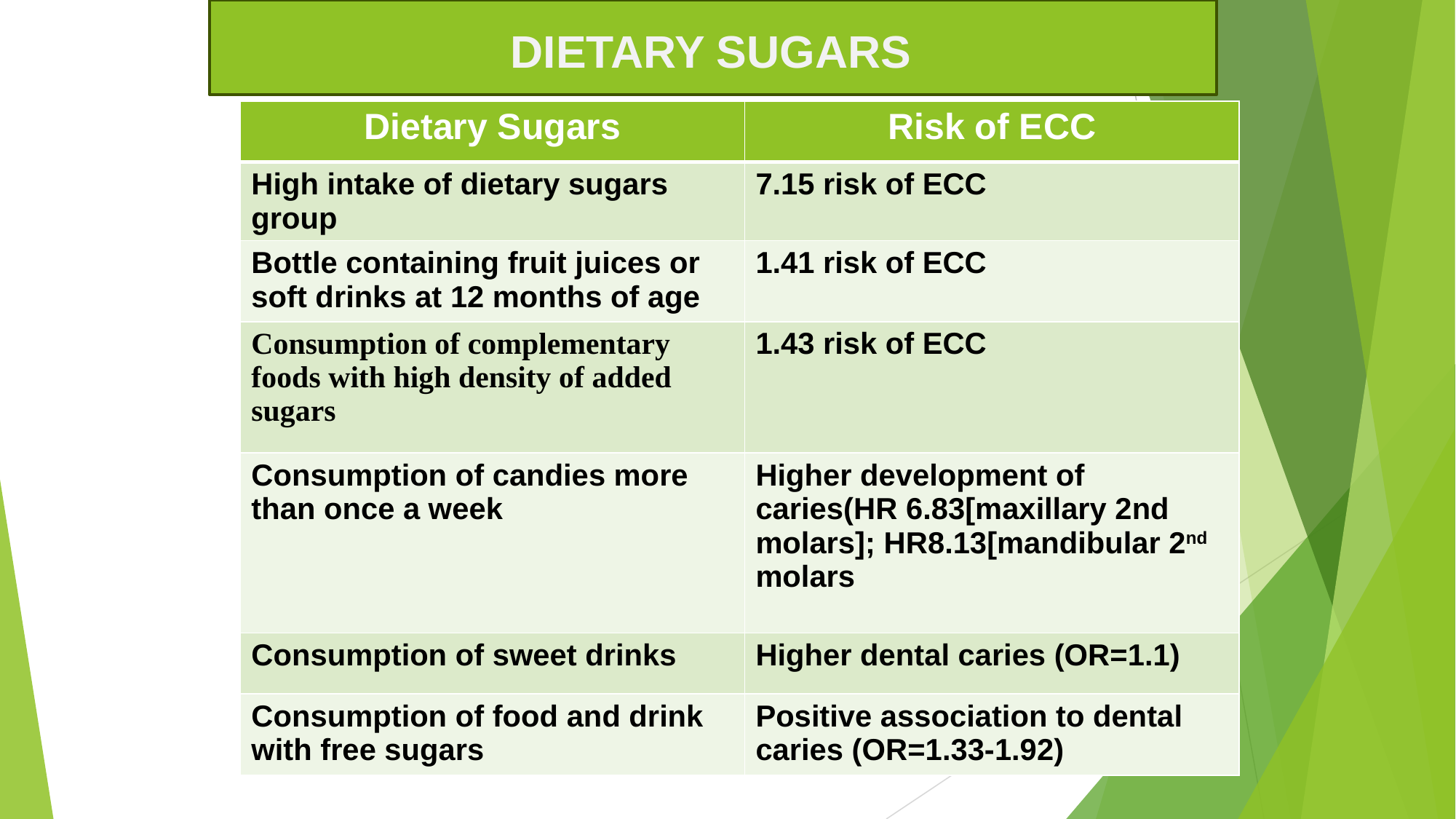

DIETARY SUGARS
| Dietary Sugars | Risk of ECC |
| --- | --- |
| High intake of dietary sugars group | 7.15 risk of ECC |
| Bottle containing fruit juices or soft drinks at 12 months of age | 1.41 risk of ECC |
| Consumption of complementary foods with high density of added sugars | 1.43 risk of ECC |
| Consumption of candies more than once a week | Higher development of caries(HR 6.83[maxillary 2nd molars]; HR8.13[mandibular 2nd molars |
| Consumption of sweet drinks | Higher dental caries (OR=1.1) |
| Consumption of food and drink with free sugars | Positive association to dental caries (OR=1.33-1.92) |
ToT CPG Management of Early Childhood Caries